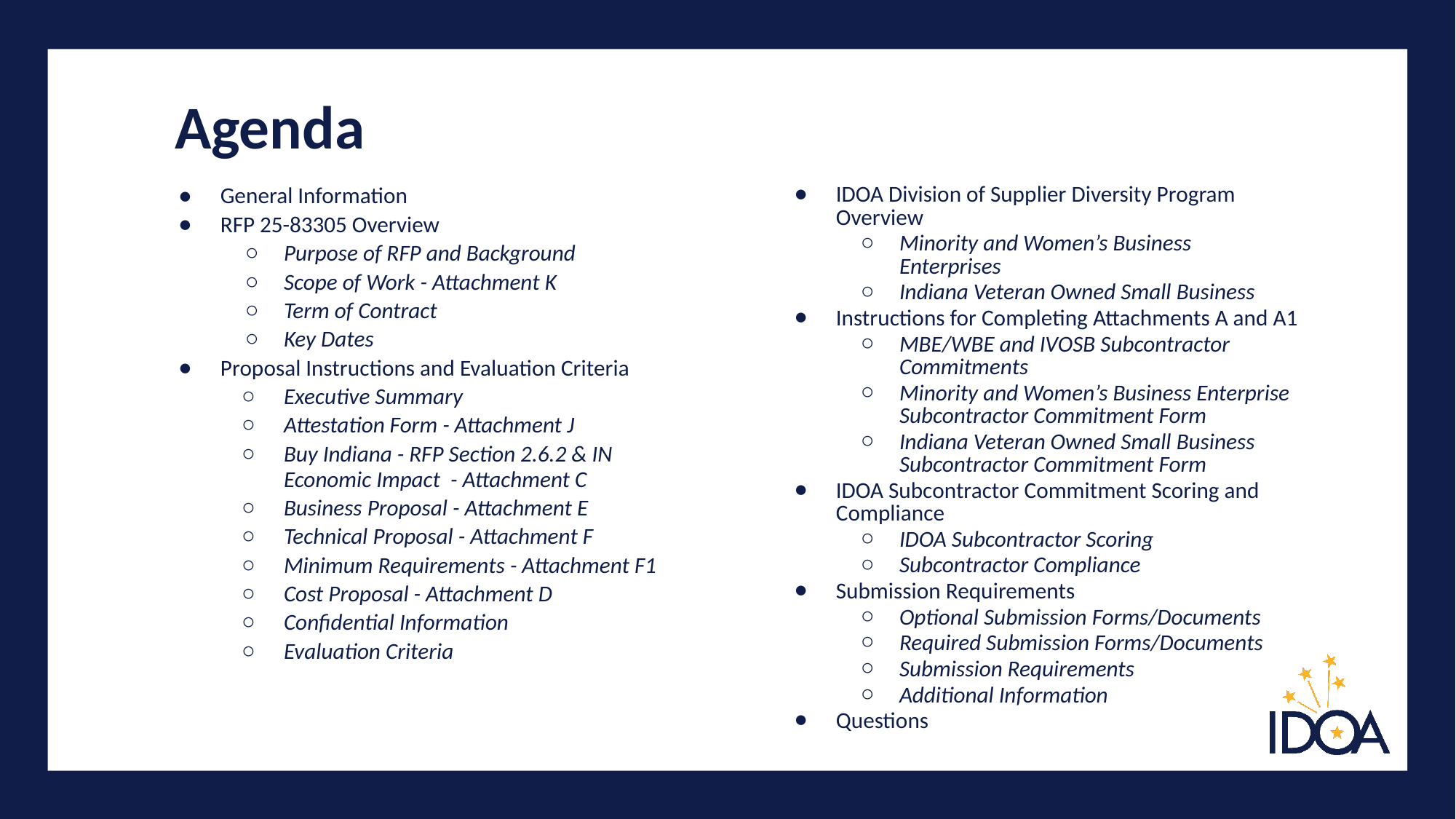

# Agenda
General Information
RFP 25-83305 Overview
Purpose of RFP and Background
Scope of Work - Attachment K
Term of Contract
Key Dates
Proposal Instructions and Evaluation Criteria
Executive Summary
Attestation Form - Attachment J
Buy Indiana - RFP Section 2.6.2 & IN Economic Impact  - Attachment C
Business Proposal - Attachment E
Technical Proposal - Attachment F
Minimum Requirements - Attachment F1
Cost Proposal - Attachment D
Confidential Information
Evaluation Criteria
IDOA Division of Supplier Diversity Program Overview
Minority and Women’s Business Enterprises
Indiana Veteran Owned Small Business
Instructions for Completing Attachments A and A1
MBE/WBE and IVOSB Subcontractor Commitments
Minority and Women’s Business Enterprise Subcontractor Commitment Form
Indiana Veteran Owned Small Business Subcontractor Commitment Form
IDOA Subcontractor Commitment Scoring and Compliance
IDOA Subcontractor Scoring
Subcontractor Compliance
Submission Requirements
Optional Submission Forms/Documents
Required Submission Forms/Documents
Submission Requirements
Additional Information
Questions